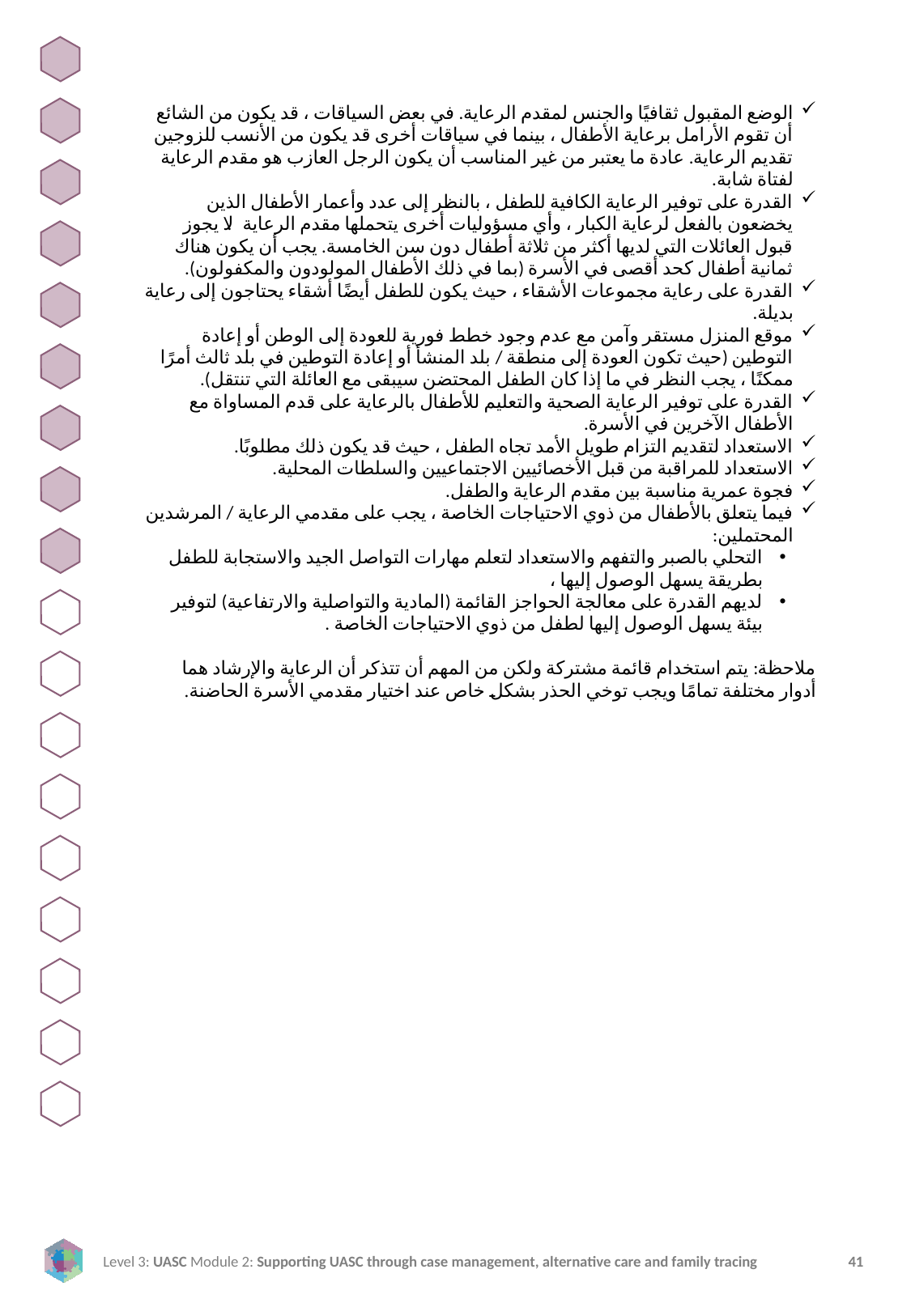

الوضع المقبول ثقافيًا والجنس لمقدم الرعاية. في بعض السياقات ، قد يكون من الشائع أن تقوم الأرامل برعاية الأطفال ، بينما في سياقات أخرى قد يكون من الأنسب للزوجين تقديم الرعاية. عادة ما يعتبر من غير المناسب أن يكون الرجل العازب هو مقدم الرعاية لفتاة شابة.
القدرة على توفير الرعاية الكافية للطفل ، بالنظر إلى عدد وأعمار الأطفال الذين يخضعون بالفعل لرعاية الكبار ، وأي مسؤوليات أخرى يتحملها مقدم الرعاية. لا يجوز قبول العائلات التي لديها أكثر من ثلاثة أطفال دون سن الخامسة. يجب أن يكون هناك ثمانية أطفال كحد أقصى في الأسرة (بما في ذلك الأطفال المولودون والمكفولون).
القدرة على رعاية مجموعات الأشقاء ، حيث يكون للطفل أيضًا أشقاء يحتاجون إلى رعاية بديلة.
موقع المنزل مستقر وآمن مع عدم وجود خطط فورية للعودة إلى الوطن أو إعادة التوطين (حيث تكون العودة إلى منطقة / بلد المنشأ أو إعادة التوطين في بلد ثالث أمرًا ممكنًا ، يجب النظر في ما إذا كان الطفل المحتضن سيبقى مع العائلة التي تنتقل).
القدرة على توفير الرعاية الصحية والتعليم للأطفال بالرعاية على قدم المساواة مع الأطفال الآخرين في الأسرة.
الاستعداد لتقديم التزام طويل الأمد تجاه الطفل ، حيث قد يكون ذلك مطلوبًا.
الاستعداد للمراقبة من قبل الأخصائيين الاجتماعيين والسلطات المحلية.
فجوة عمرية مناسبة بين مقدم الرعاية والطفل.
فيما يتعلق بالأطفال من ذوي الاحتياجات الخاصة ، يجب على مقدمي الرعاية / المرشدين المحتملين:
التحلي بالصبر والتفهم والاستعداد لتعلم مهارات التواصل الجيد والاستجابة للطفل بطريقة يسهل الوصول إليها ،
لديهم القدرة على معالجة الحواجز القائمة (المادية والتواصلية والارتفاعية) لتوفير بيئة يسهل الوصول إليها لطفل من ذوي الاحتياجات الخاصة .

ملاحظة: يتم استخدام قائمة مشتركة ولكن من المهم أن تتذكر أن الرعاية والإرشاد هما أدوار مختلفة تمامًا ويجب توخي الحذر بشكل خاص عند اختيار مقدمي الأسرة الحاضنة.